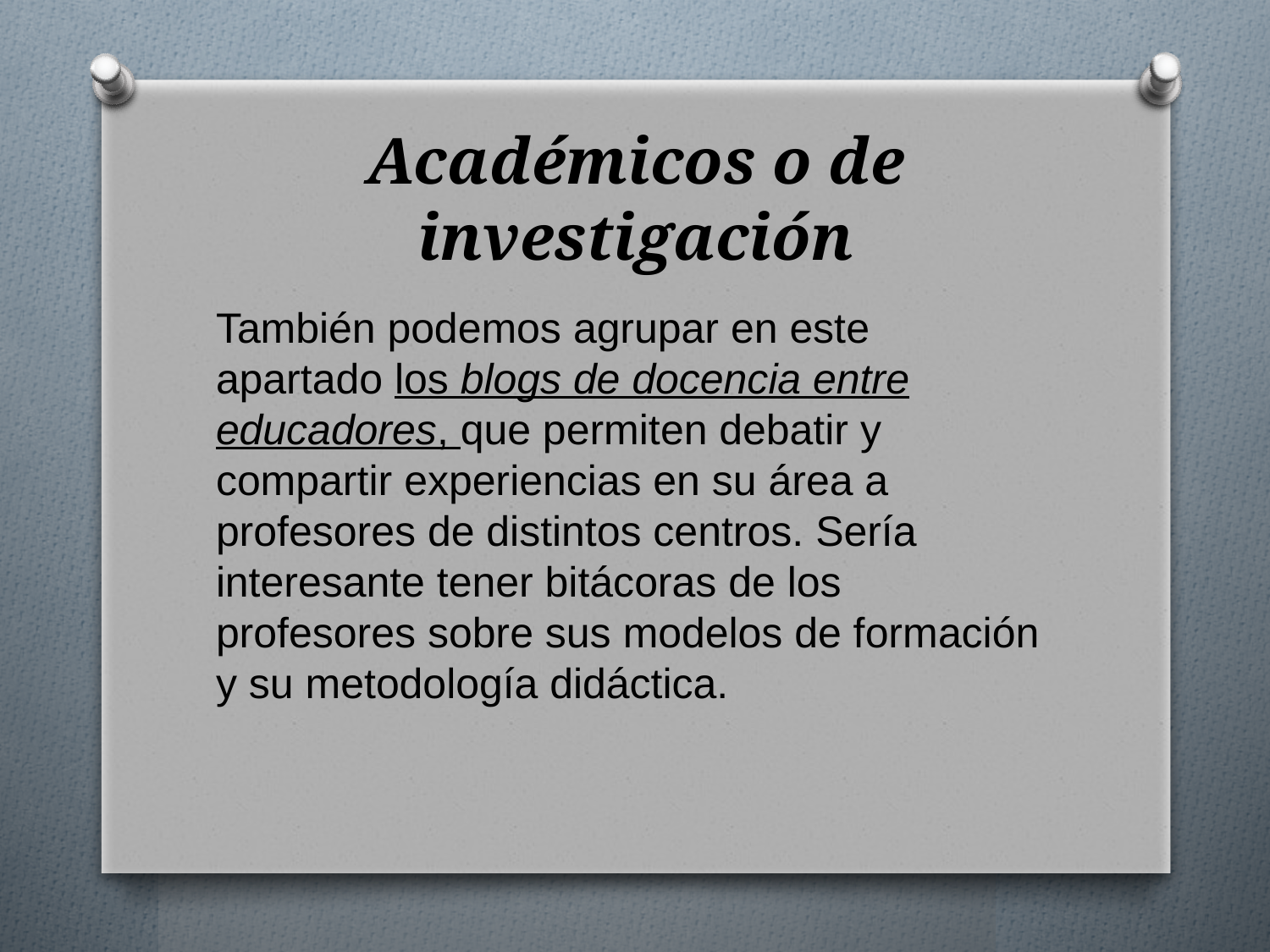

# Académicos o de investigación
También podemos agrupar en este apartado los blogs de docencia entre educadores, que permiten debatir y compartir experiencias en su área a profesores de distintos centros. Sería interesante tener bitácoras de los profesores sobre sus modelos de formación y su metodología didáctica.